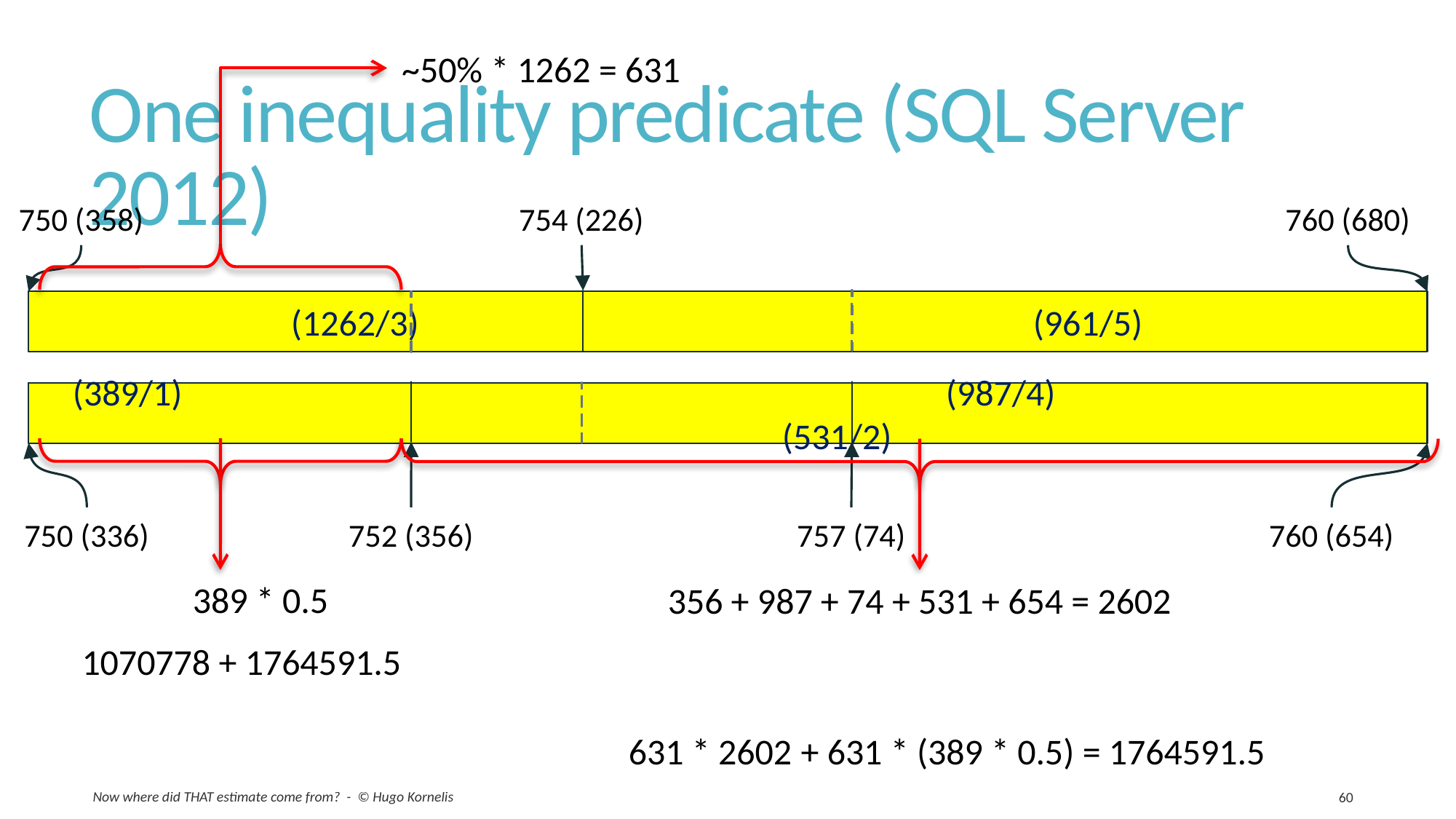

~50% * 1262 = 631
# One inequality predicate (SQL Server 2012)

750 (358)
754 (226)
760 (680)

		(1262/3)                                                                           (961/5)

(389/1)							(987/4)								(531/2)

750 (336)
752 (356)
757 (74)
760 (654)
389
* 0.5
356 + 987 + 74 + 531 + 654 = 2602
1070778
+ 1764591.5
631 * 2602
+ 631 * (389 * 0.5) = 1764591.5
Now where did THAT estimate come from?  -  © Hugo Kornelis
60